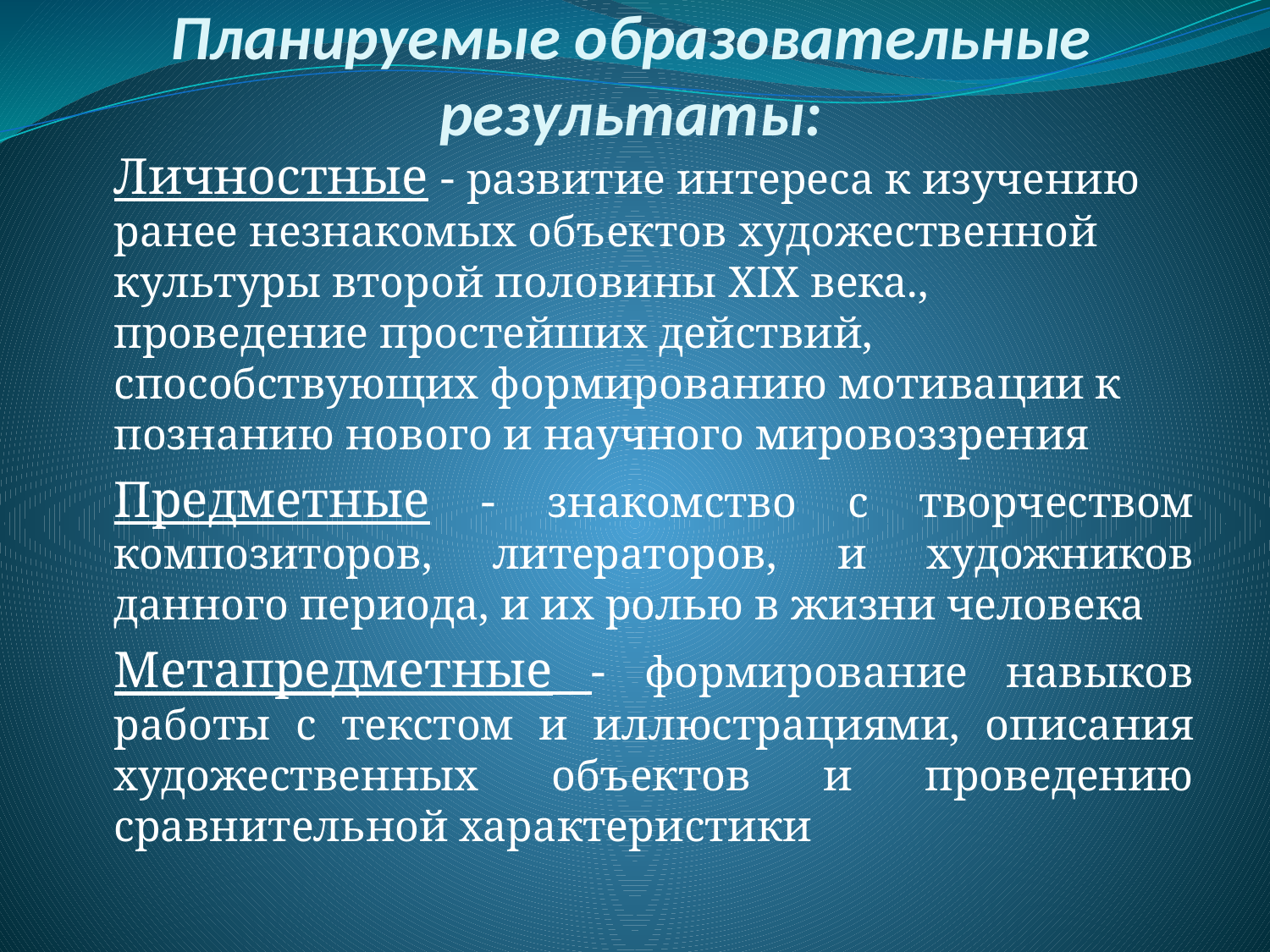

# Планируемые образовательные результаты:
	Личностные - развитие интереса к изучению ранее незнакомых объектов художественной культуры второй половины XIX века., проведение простейших действий, способствующих формированию мотивации к познанию нового и научного мировоззрения
	Предметные - знакомство с творчеством композиторов, литераторов, и художников данного периода, и их ролью в жизни человека
	Метапредметные - формирование навыков работы с текстом и иллюстрациями, описания художественных объектов и проведению сравнительной характеристики